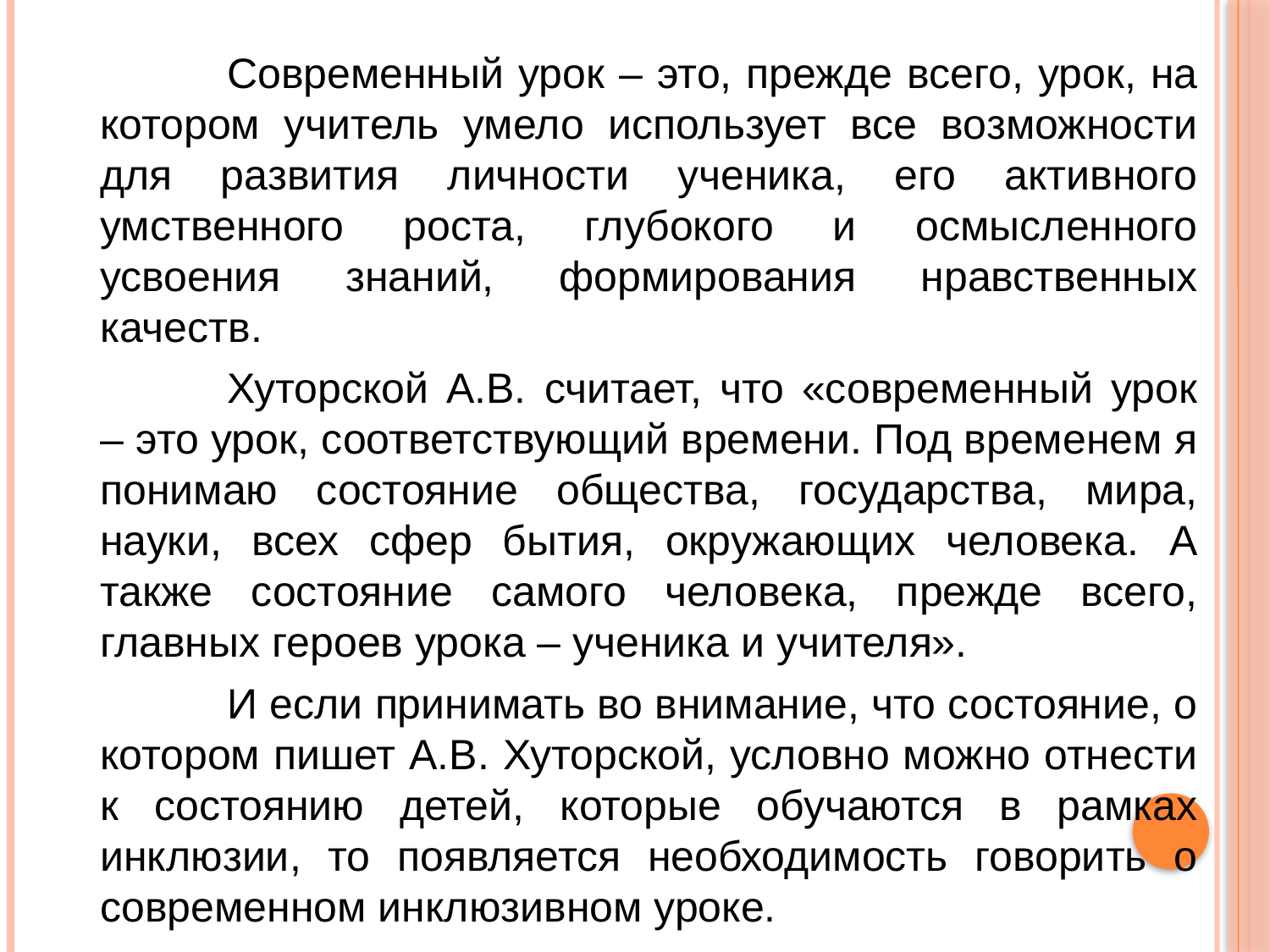

Современный урок – это, прежде всего, урок, на котором учитель умело использует все возможности для развития личности ученика, его активного умственного роста, глубокого и осмысленного усвоения знаний, формирования нравственных качеств.
		Хуторской А.В. считает, что «современный урок – это урок, соответствующий времени. Под временем я понимаю состояние общества, государства, мира, науки, всех сфер бытия, окружающих человека. А также состояние самого человека, прежде всего, главных героев урока – ученика и учителя».
		И если принимать во внимание, что состояние, о котором пишет А.В. Хуторской, условно можно отнести к состоянию детей, которые обучаются в рамках инклюзии, то появляется необходимость говорить о современном инклюзивном уроке.